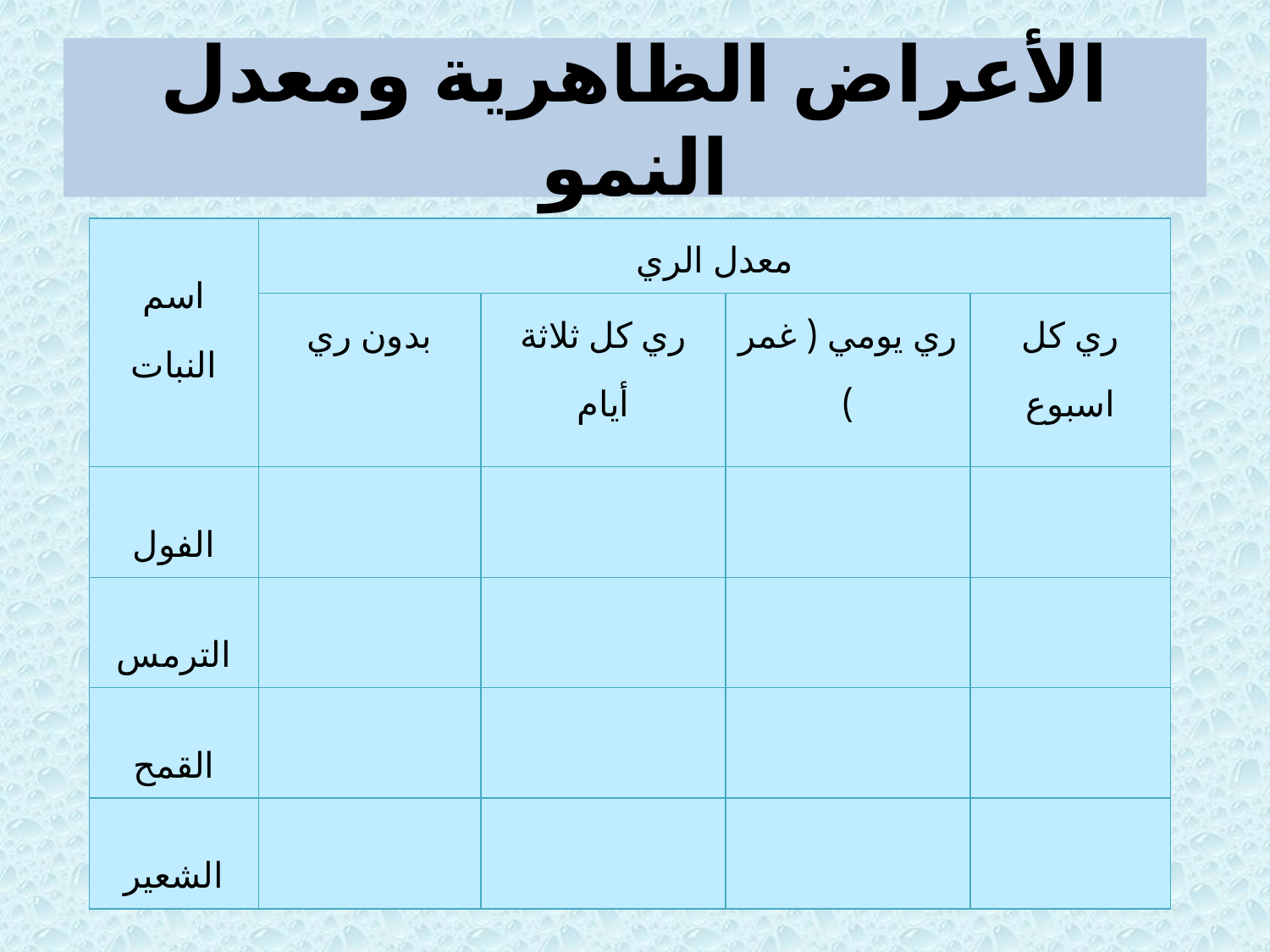

# الأعراض الظاهرية ومعدل النمو
| اسم النبات | معدل الري |  |  |  |
| --- | --- | --- | --- | --- |
|  | بدون ري | ري كل ثلاثة أيام | ري يومي ( غمر ) | ري كل اسبوع |
| الفول |  |  |  |  |
| الترمس |  |  |  |  |
| القمح |  |  |  |  |
| الشعير |  |  |  |  |